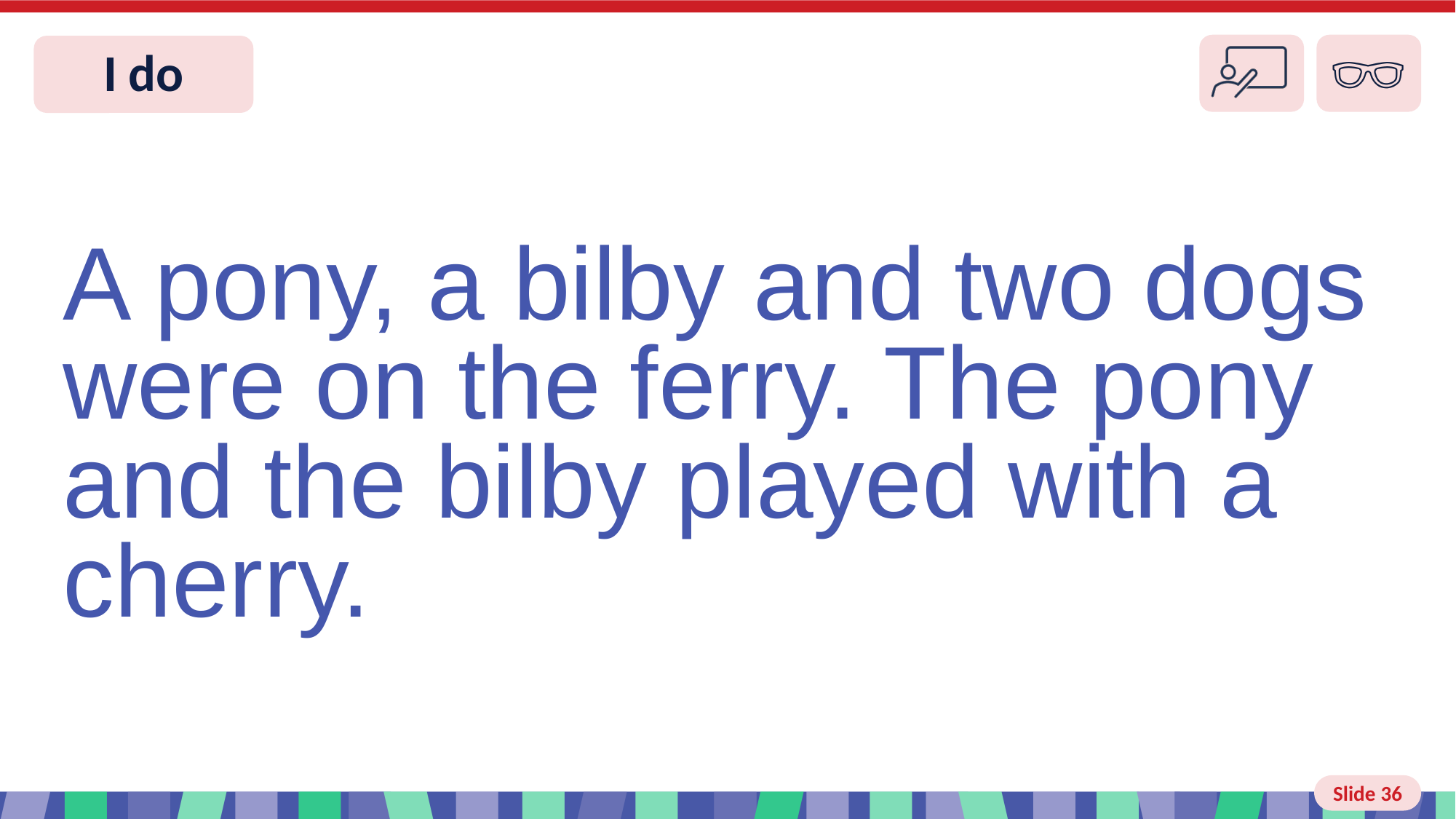

# Slide 36 I do
A pony, a bilby and two dogs were on the ferry. The pony and the bilby played with a cherry.